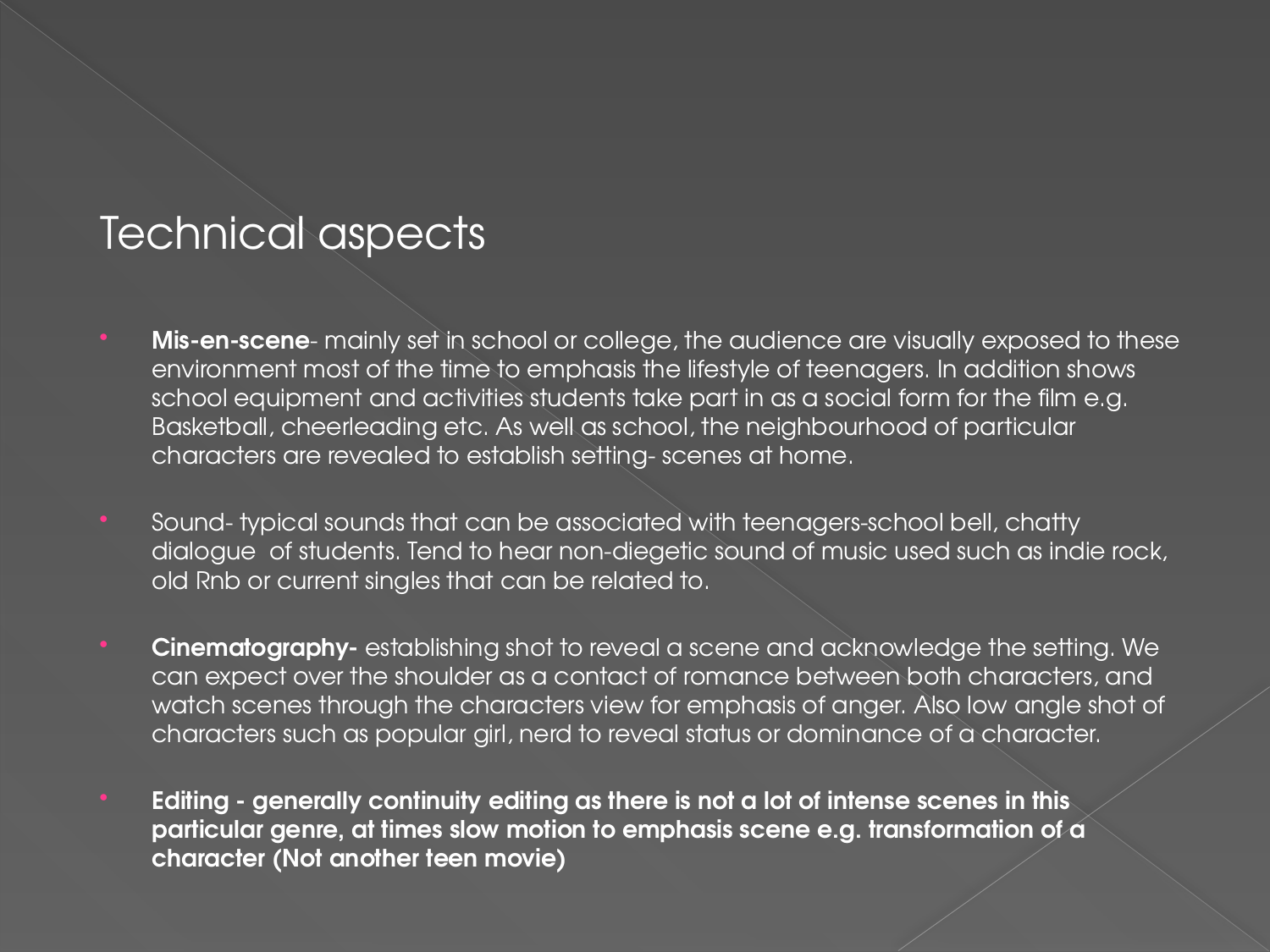

Technical aspects

Mis-en-scene- mainly set in school or college, the audience are visually exposed to these environment most of the time to emphasis the lifestyle of teenagers. In addition shows school equipment and activities students take part in as a social form for the film e.g. Basketball, cheerleading etc. As well as school, the neighbourhood of particular characters are revealed to establish setting- scenes at home.

Sound- typical sounds that can be associated with teenagers-school bell, chatty  dialogue  of students. Tend to hear non-diegetic sound of music used such as indie rock, old Rnb or current singles that can be related to.

Cinematography- establishing shot to reveal a scene and acknowledge the setting. We can expect over the shoulder as a contact of romance between both characters, and  watch scenes through the characters view for emphasis of anger. Also low angle shot of characters such as popular girl, nerd to reveal status or dominance of a character.

Editing - generally continuity editing as there is not a lot of intense scenes in this particular genre, at times slow motion to emphasis scene e.g. transformation of a character (Not another teen movie)